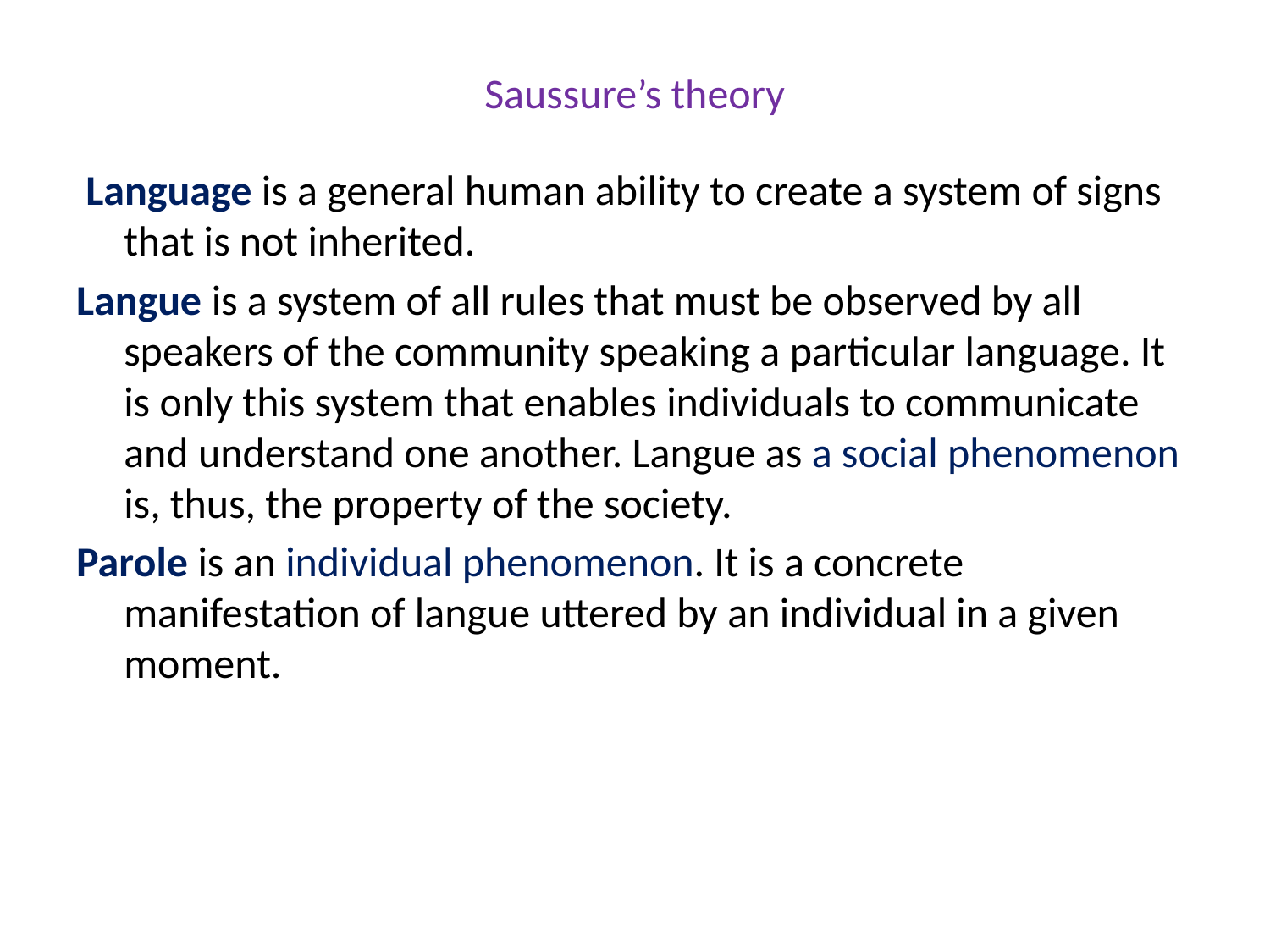

# Saussure’s theory
 Language is a general human ability to create a system of signs that is not inherited.
Langue is a system of all rules that must be observed by all speakers of the community speaking a particular language. It is only this system that enables individuals to communicate and understand one another. Langue as a social phenomenon is, thus, the property of the society.
Parole is an individual phenomenon. It is a concrete manifestation of langue uttered by an individual in a given moment.